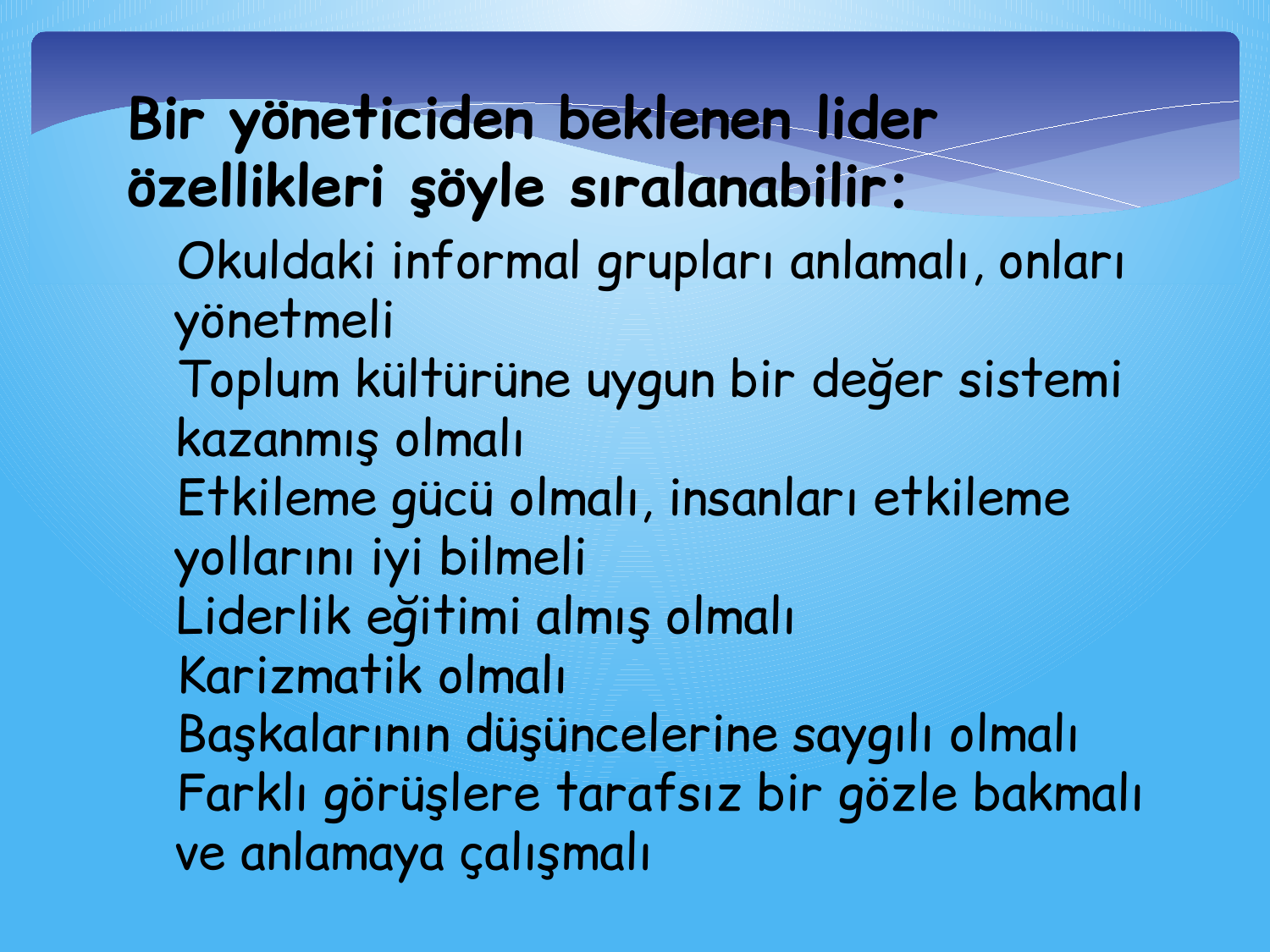

Bir yöneticiden beklenen lider özellikleri şöyle sıralanabilir:
Okuldaki informal grupları anlamalı, onları yönetmeli
Toplum kültürüne uygun bir değer sistemi kazanmış olmalı
Etkileme gücü olmalı, insanları etkileme yollarını iyi bilmeli
Liderlik eğitimi almış olmalı
Karizmatik olmalı
Başkalarının düşüncelerine saygılı olmalı
Farklı görüşlere tarafsız bir gözle bakmalı ve anlamaya çalışmalı